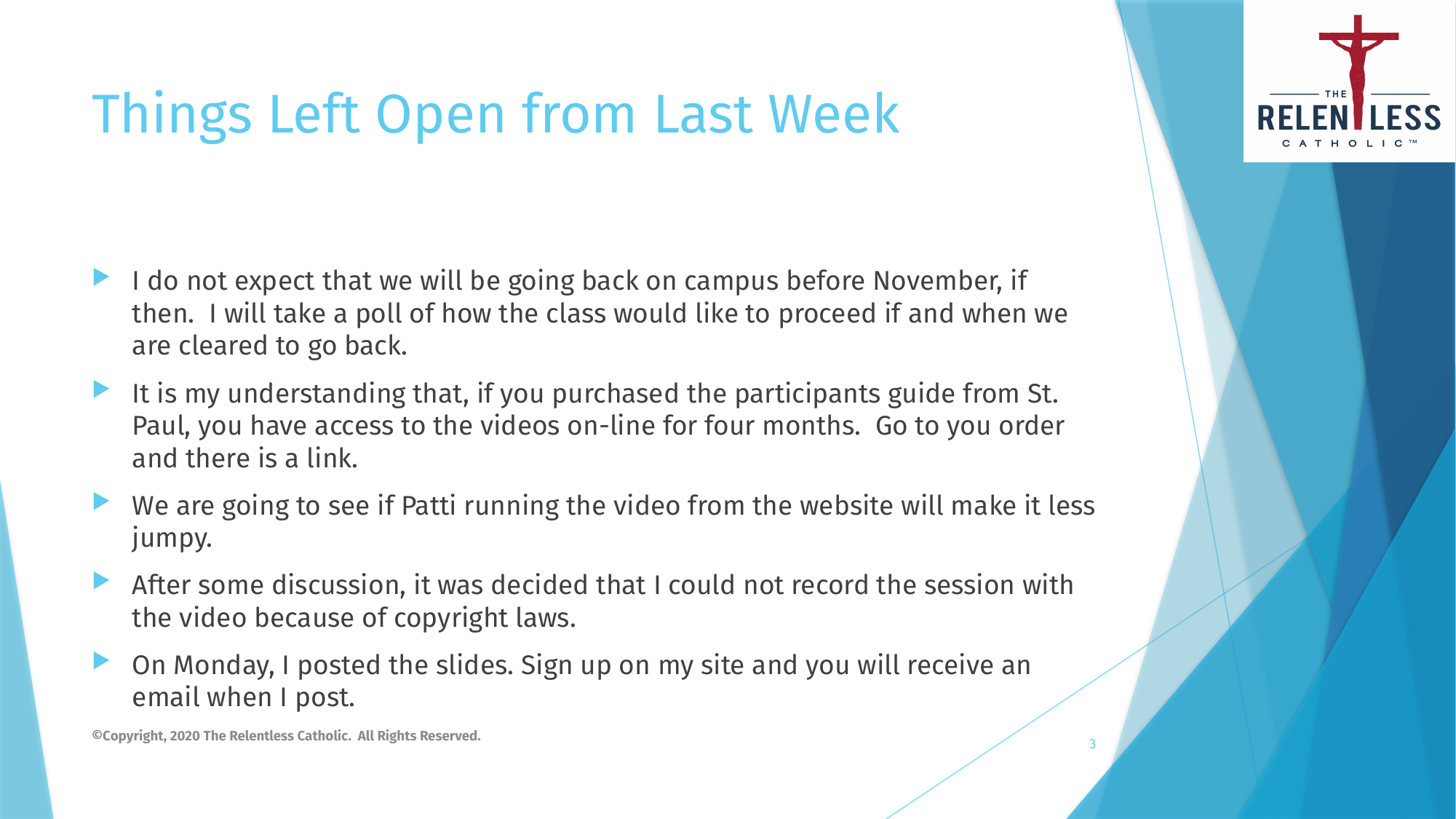

# Things Left Open from Last Week
I do not expect that we will be going back on campus before November, if then.  I will take a poll of how the class would like to proceed if and when we are cleared to go back.
It is my understanding that, if you purchased the participants guide from St. Paul, you have access to the videos on-line for four months.  Go to you order and there is a link.
We are going to see if Patti running the video from the website will make it less jumpy.
After some discussion, it was decided that I could not record the session with the video because of copyright laws.
On Monday, I posted the slides. Sign up on my site and you will receive an email when I post.
©Copyright, 2020 The Relentless Catholic.  All Rights Reserved.

3